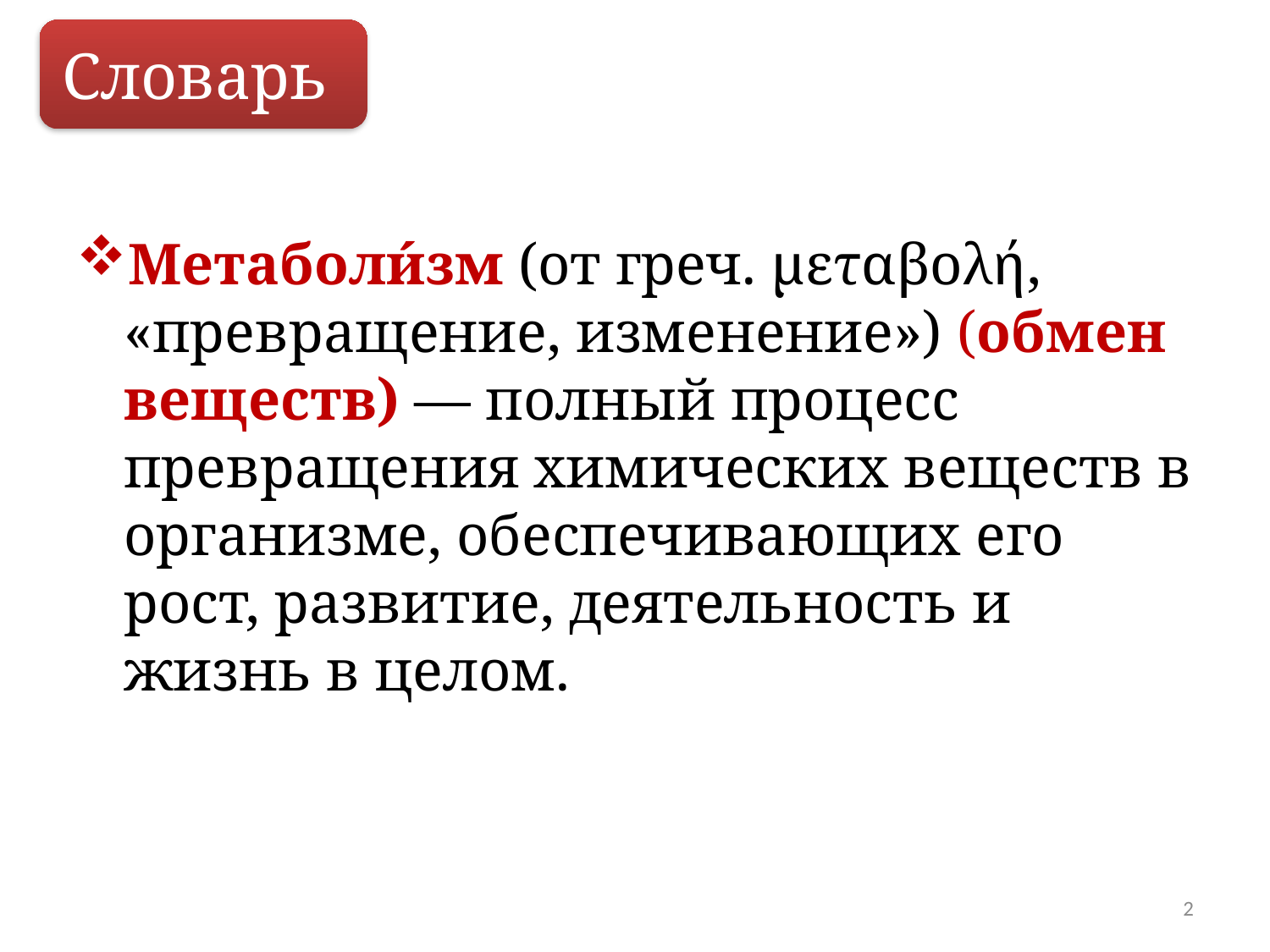

Словарь
Метаболи́зм (от греч. μεταβολή, «превращение, изменение») (обмен веществ) — полный процесс превращения химических веществ в организме, обеспечивающих его рост, развитие, деятельность и жизнь в целом.
2